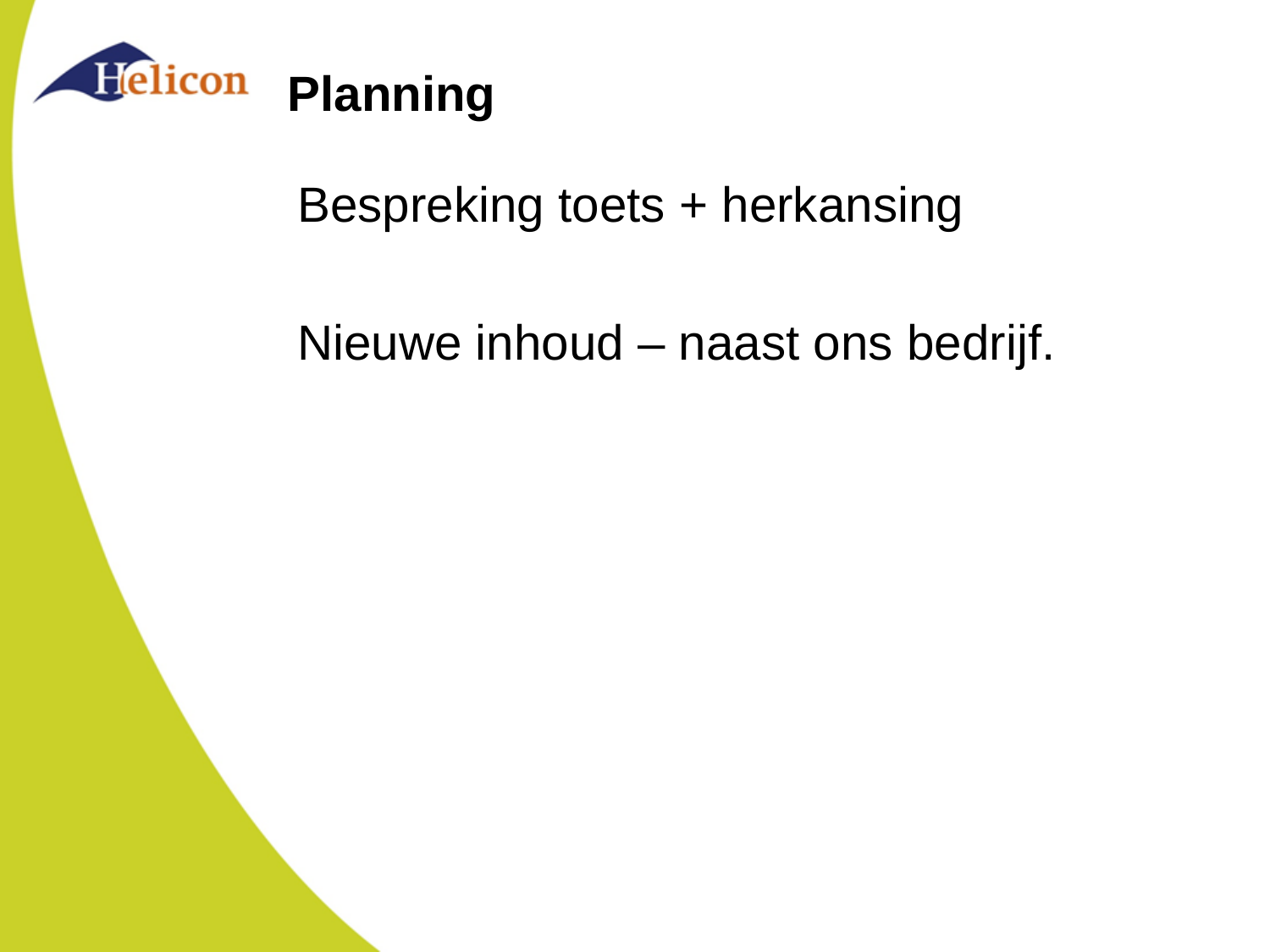

# Planning
Bespreking toets + herkansing

Nieuwe inhoud – naast ons bedrijf.